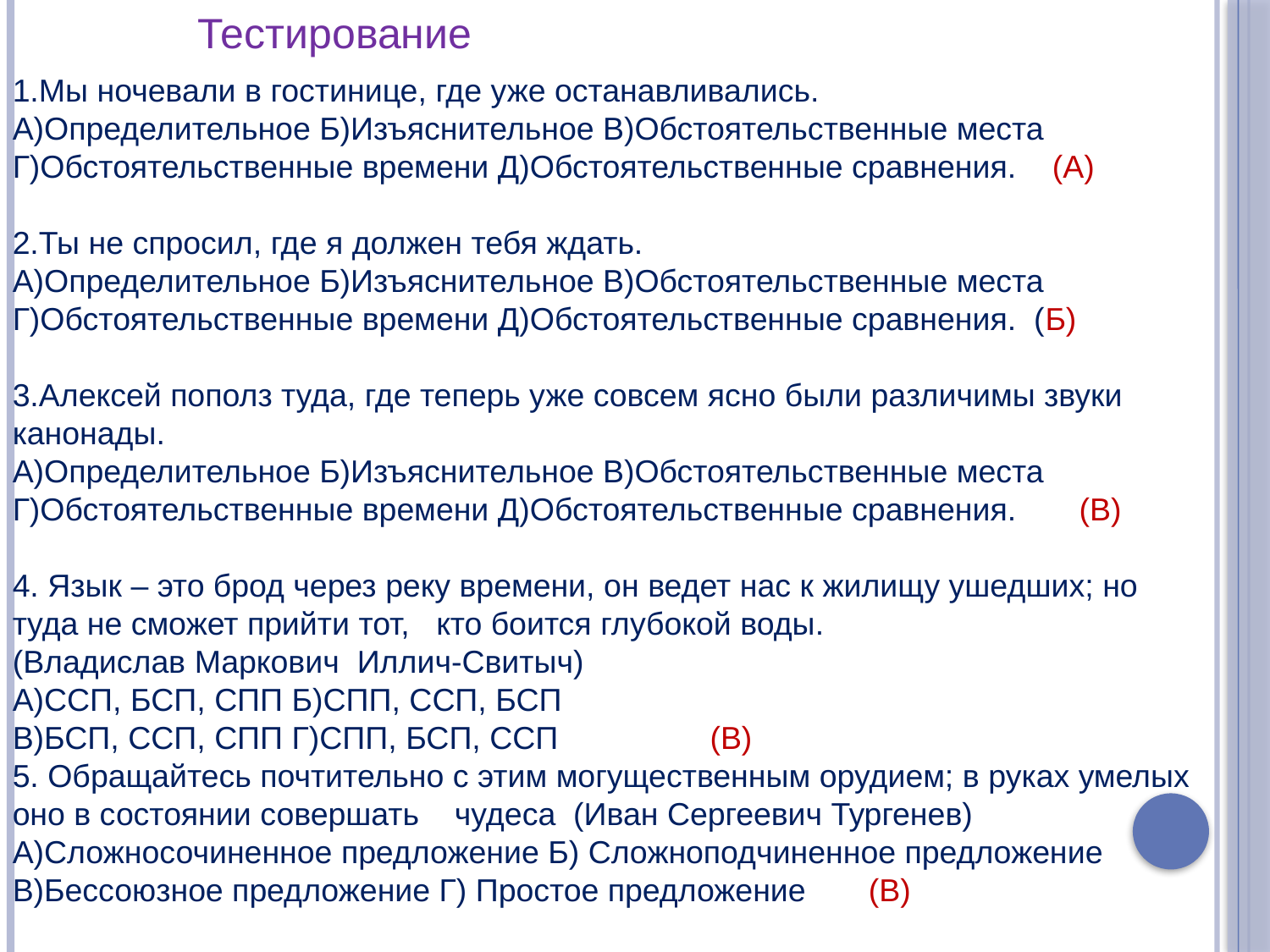

Тестирование
1.Мы ночевали в гостинице, где уже останавливались.
А)Определительное Б)Изъяснительное В)Обстоятельственные места Г)Обстоятельственные времени Д)Обстоятельственные сравнения.    (А)
2.Ты не спросил, где я должен тебя ждать.
А)Определительное Б)Изъяснительное В)Обстоятельственные места Г)Обстоятельственные времени Д)Обстоятельственные сравнения.  (Б)
3.Алексей пополз туда, где теперь уже совсем ясно были различимы звуки канонады.
А)Определительное Б)Изъяснительное В)Обстоятельственные места Г)Обстоятельственные времени Д)Обстоятельственные сравнения.       (В)
4. Язык – это брод через реку времени, он ведет нас к жилищу ушедших; но туда не сможет прийти тот,   кто боится глубокой воды.
(Владислав Маркович  Иллич-Свитыч)
А)ССП, БСП, СПП Б)СПП, ССП, БСП
В)БСП, ССП, СПП Г)СПП, БСП, ССП                 (В)
5. Обращайтесь почтительно с этим могущественным орудием; в руках умелых оно в состоянии совершать    чудеса  (Иван Сергеевич Тургенев)
А)Сложносочиненное предложение Б) Сложноподчиненное предложение В)Бессоюзное предложение Г) Простое предложение       (В)